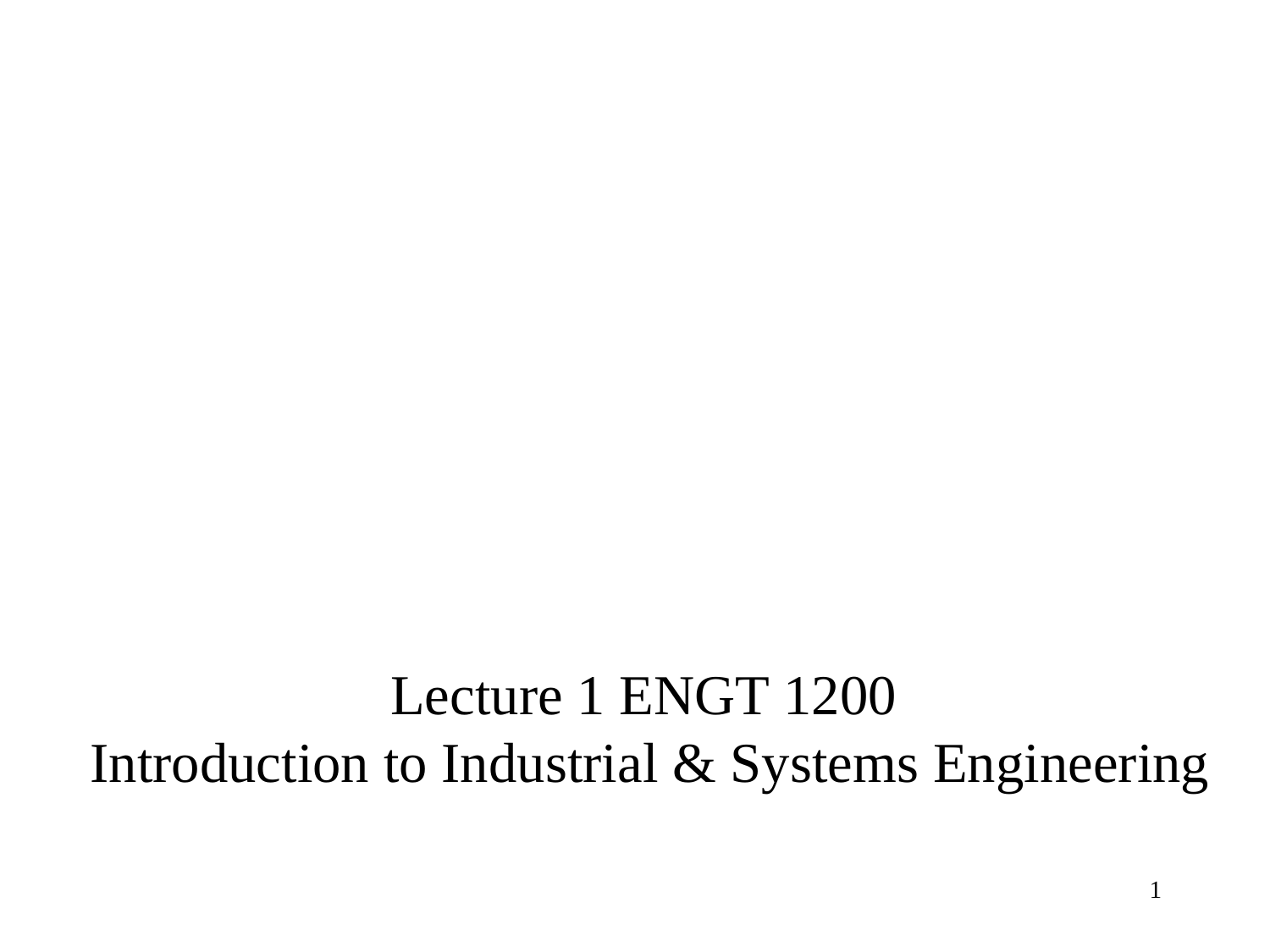

Industrial & Systems Engineering
&
ENGT 1200 Course Focus
# Lecture 1 ENGT 1200 Introduction to Industrial & Systems Engineering
1